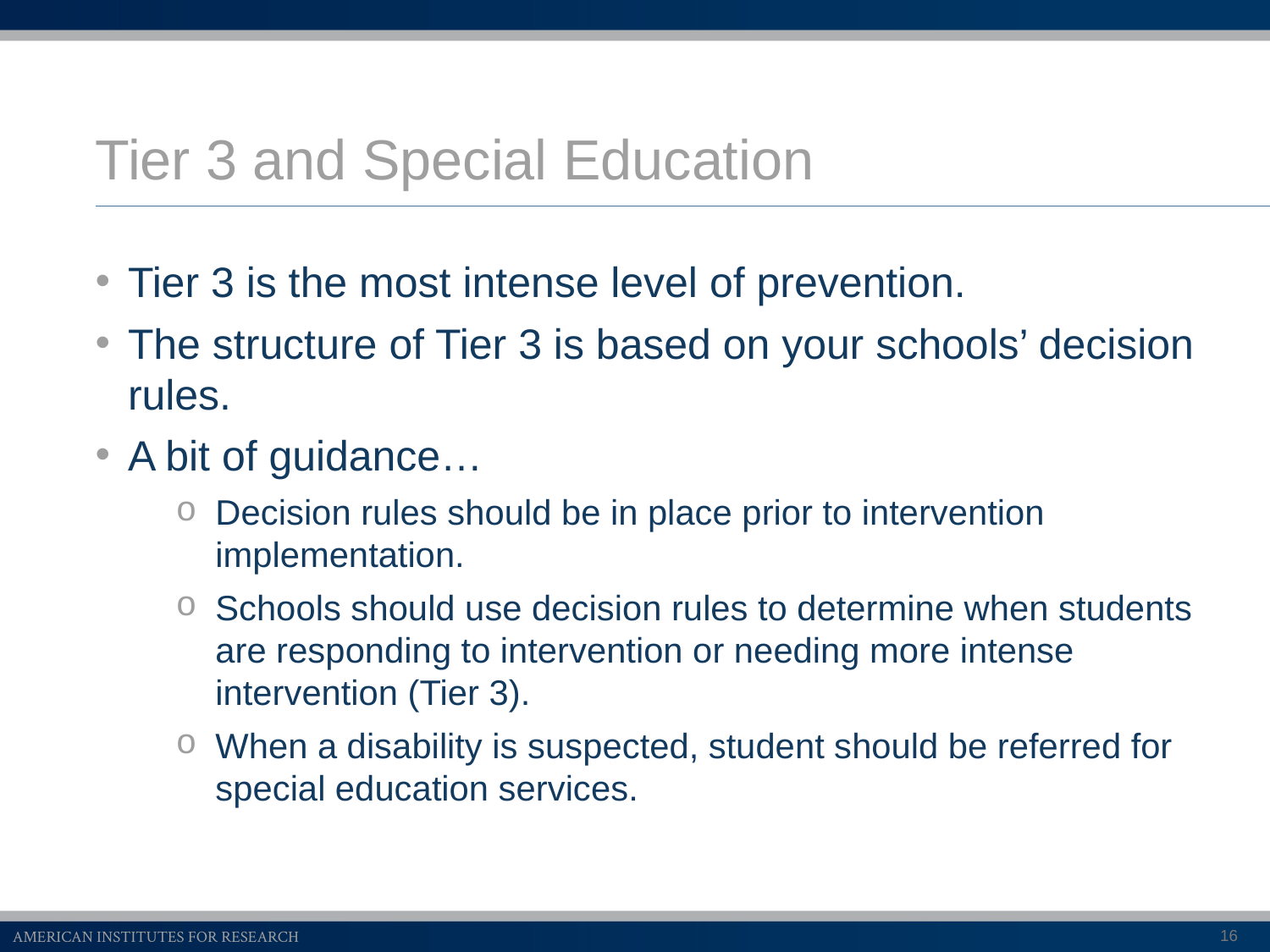

# Tier 3 and Special Education
Tier 3 is the most intense level of prevention.
The structure of Tier 3 is based on your schools’ decision rules.
A bit of guidance…
Decision rules should be in place prior to intervention implementation.
Schools should use decision rules to determine when students are responding to intervention or needing more intense intervention (Tier 3).
When a disability is suspected, student should be referred for special education services.

16